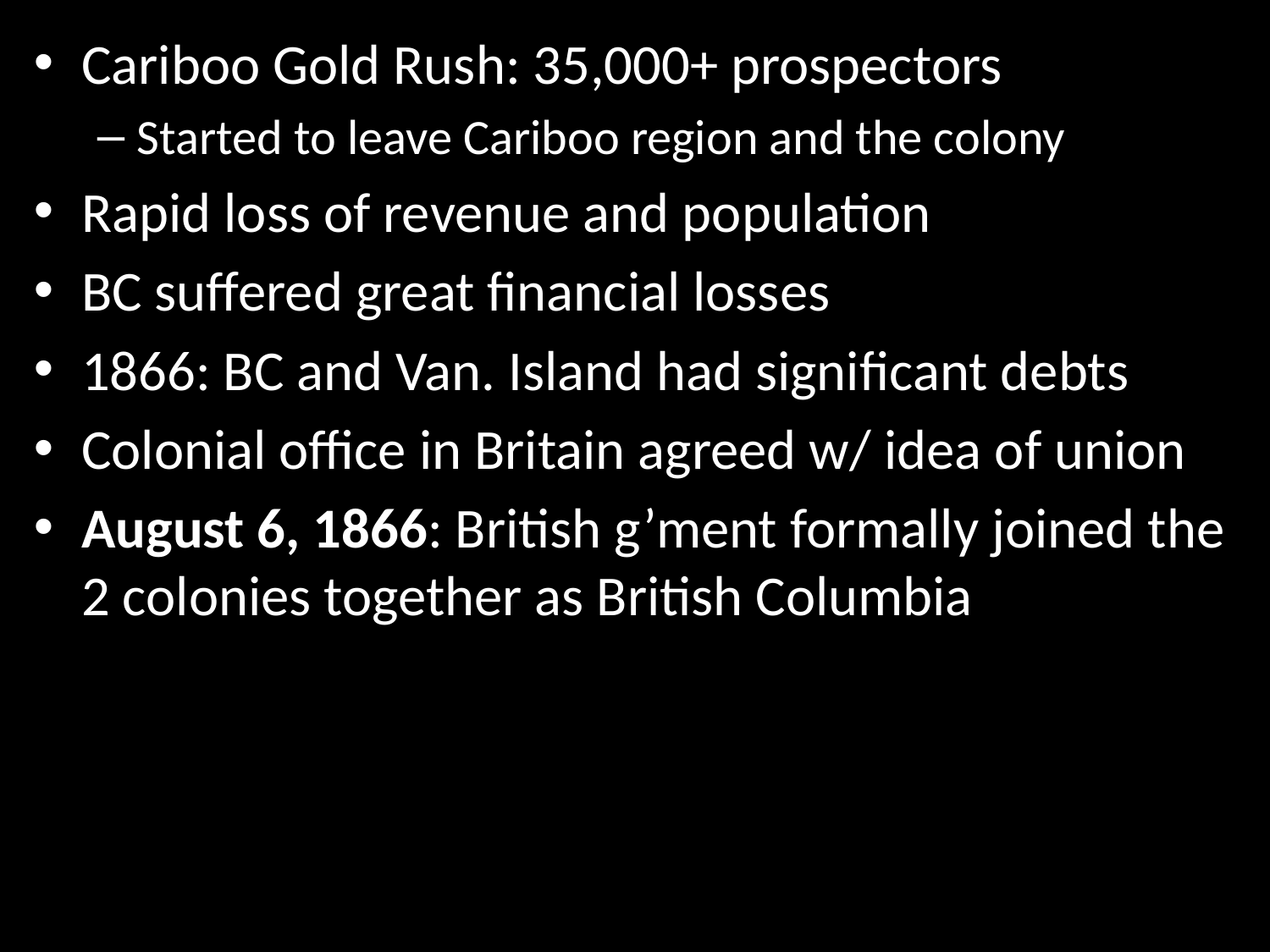

Cariboo Gold Rush: 35,000+ prospectors
Started to leave Cariboo region and the colony
Rapid loss of revenue and population
BC suffered great financial losses
1866: BC and Van. Island had significant debts
Colonial office in Britain agreed w/ idea of union
August 6, 1866: British g’ment formally joined the 2 colonies together as British Columbia